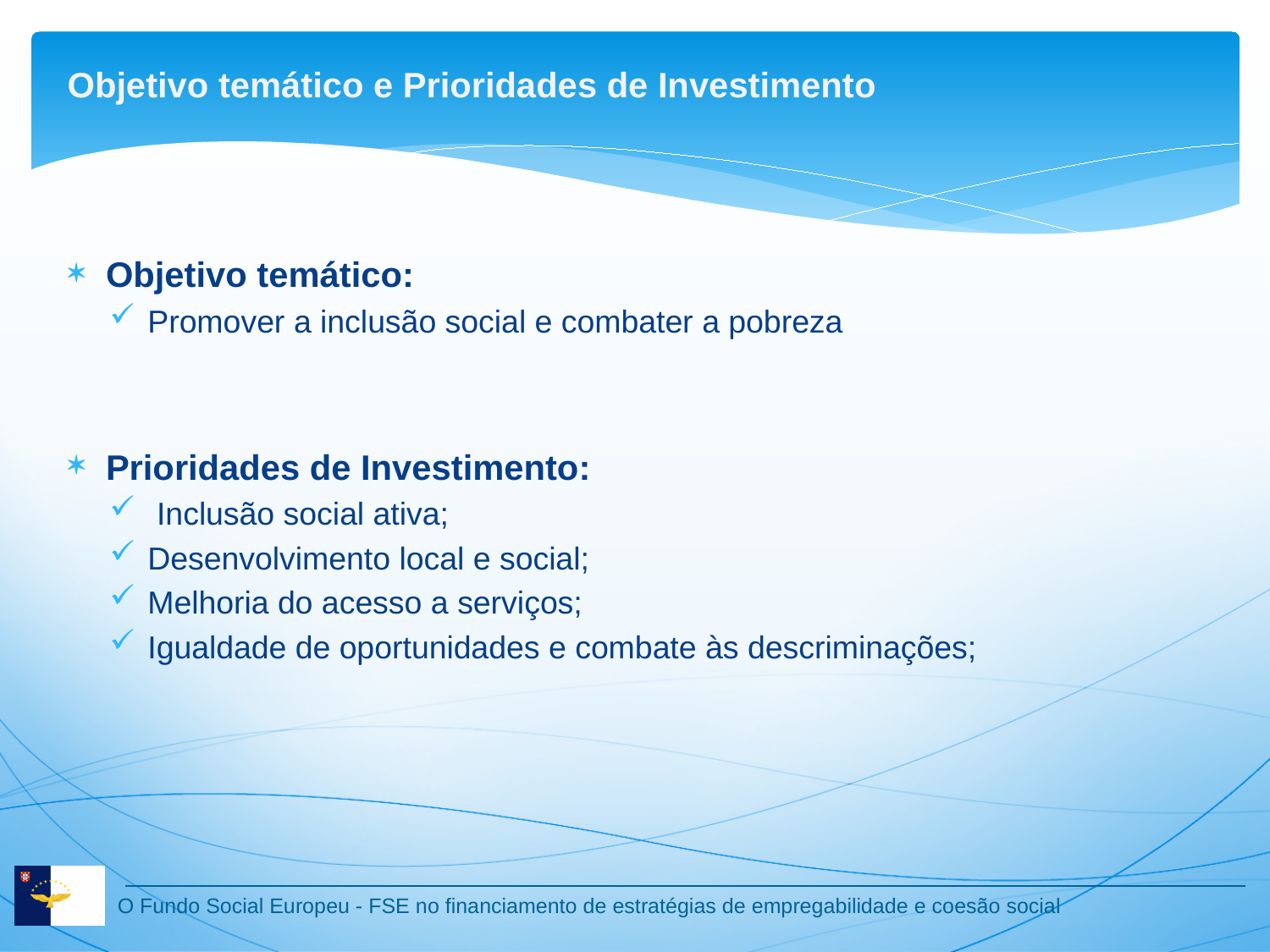

Objetivo temático e Prioridades de Investimento
Objetivo temático:
Promover a inclusão social e combater a pobreza

Prioridades de Investimento:
 Inclusão social ativa;
Desenvolvimento local e social;
Melhoria do acesso a serviços;
Igualdade de oportunidades e combate às descriminações;